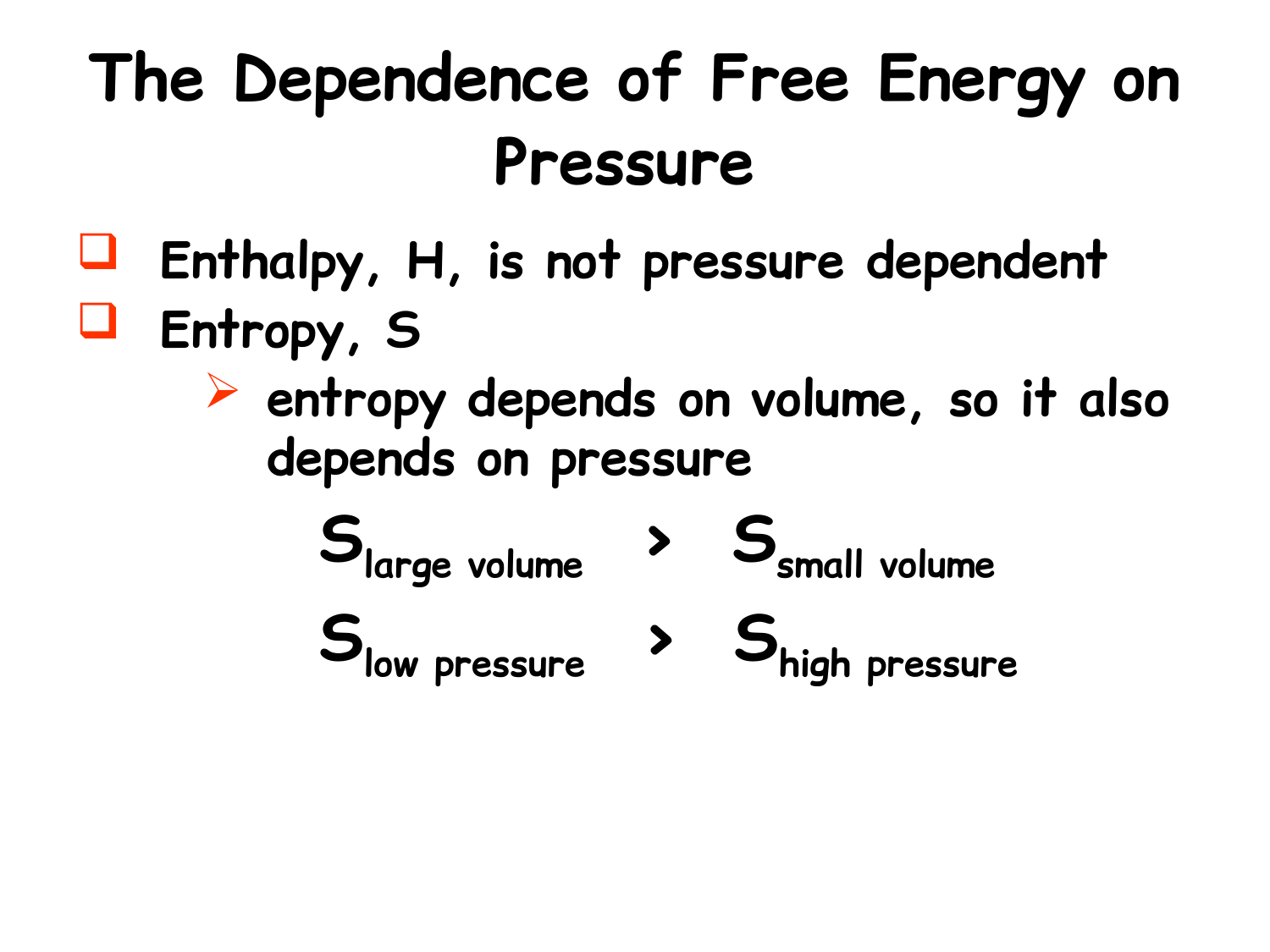

# The Dependence of Free Energy on Pressure
Enthalpy, H, is not pressure dependent
Entropy, S
entropy depends on volume, so it also depends on pressure
	Slarge volume  >  Ssmall volume
	Slow pressure  >  Shigh pressure